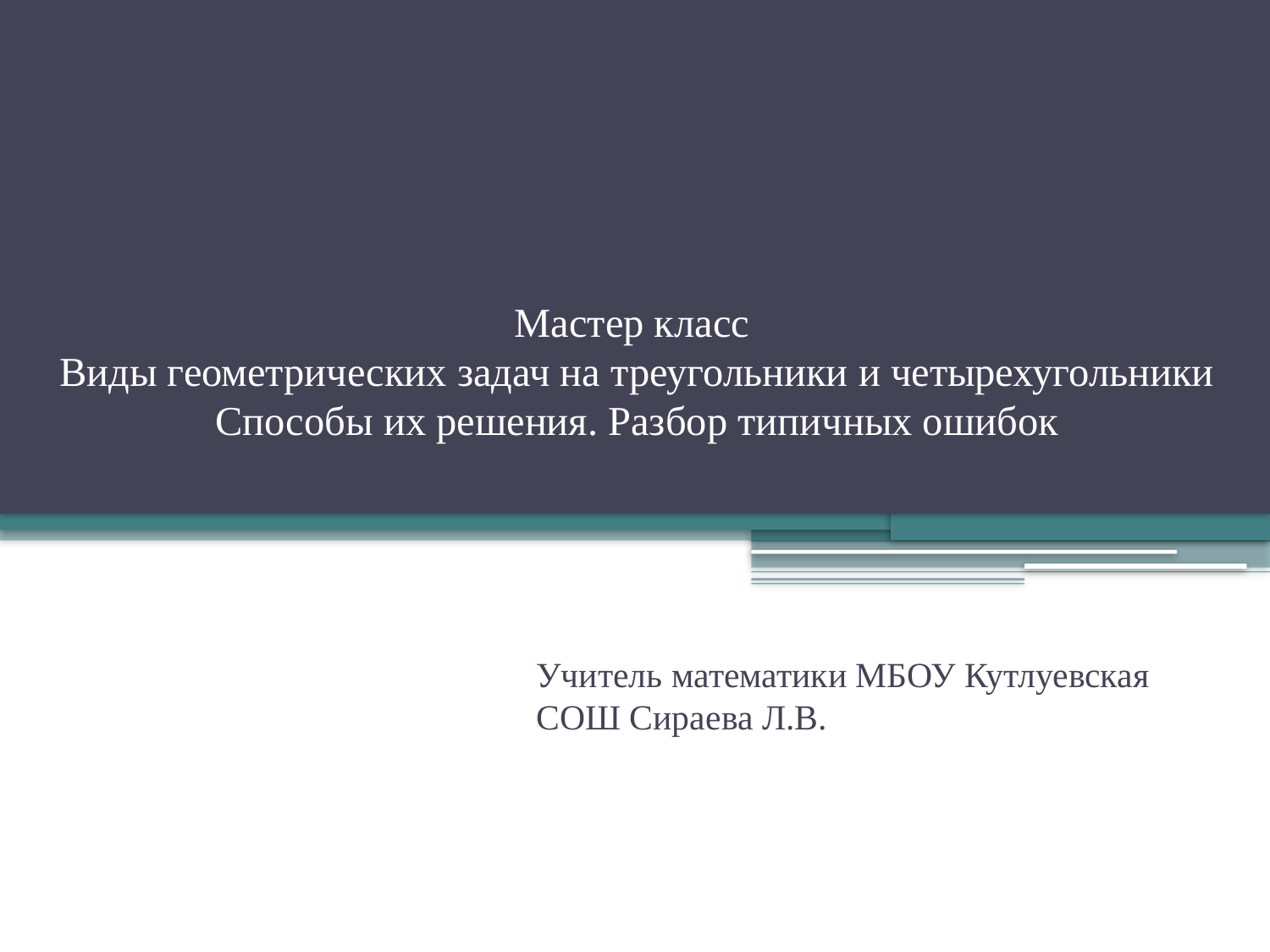

# Мастер класс Виды геометрических задач на треугольники и четырехугольники Способы их решения. Разбор типичных ошибок
Учитель математики МБОУ Кутлуевская СОШ Сираева Л.В.